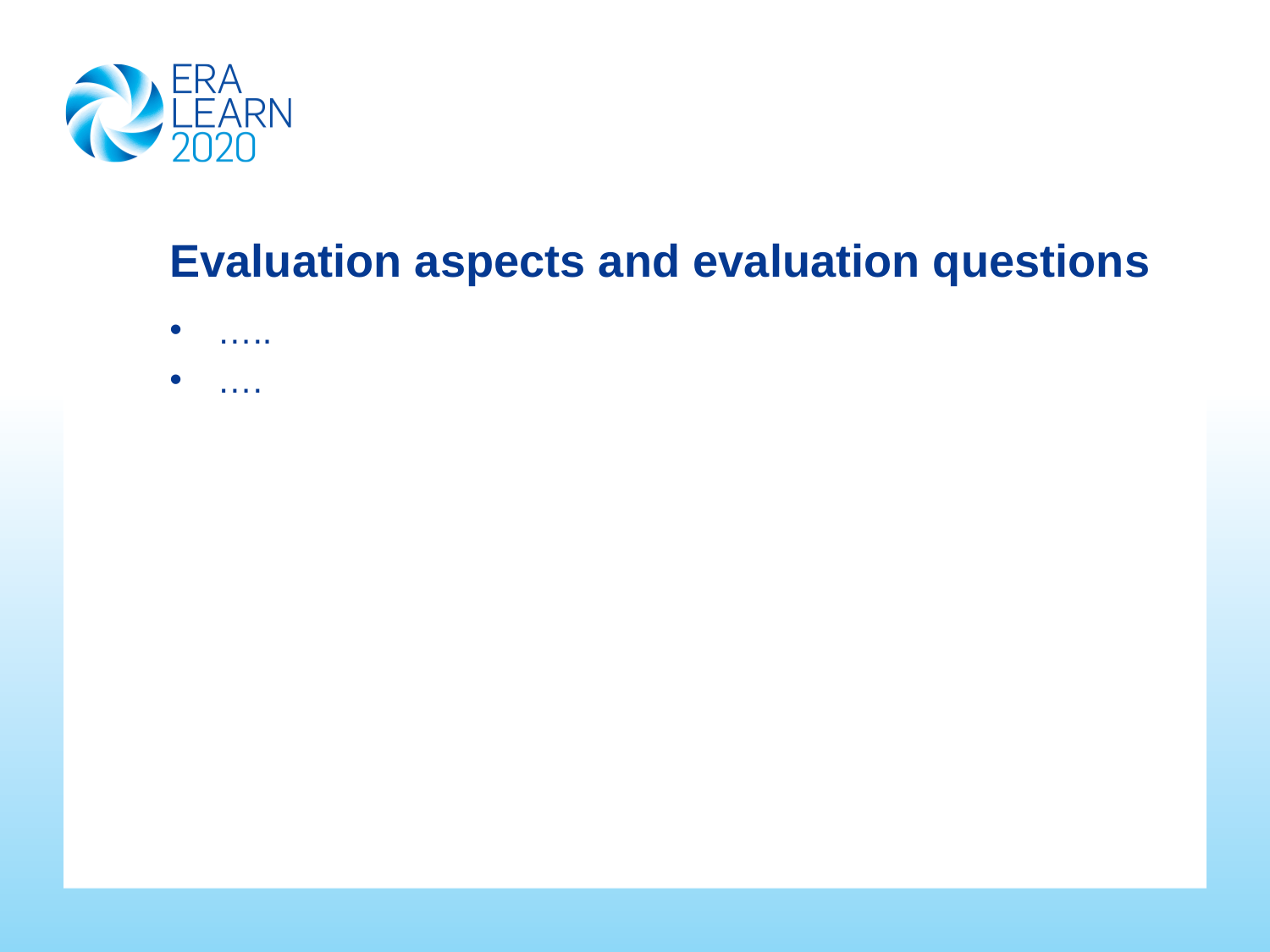

# Evaluation aspects and evaluation questions
…..
….